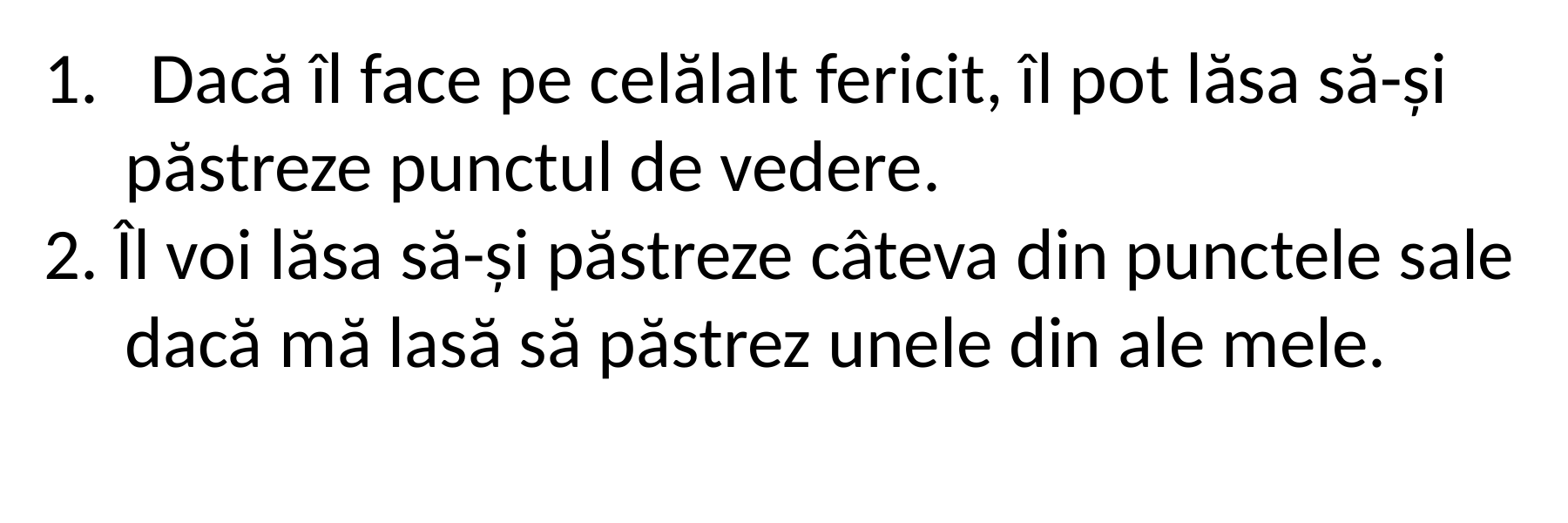

Dacă îl face pe celălalt fericit, îl pot lăsa să-și
     păstreze punctul de vedere.
2. Îl voi lăsa să-și păstreze câteva din punctele sale
     dacă mă lasă să păstrez unele din ale mele.